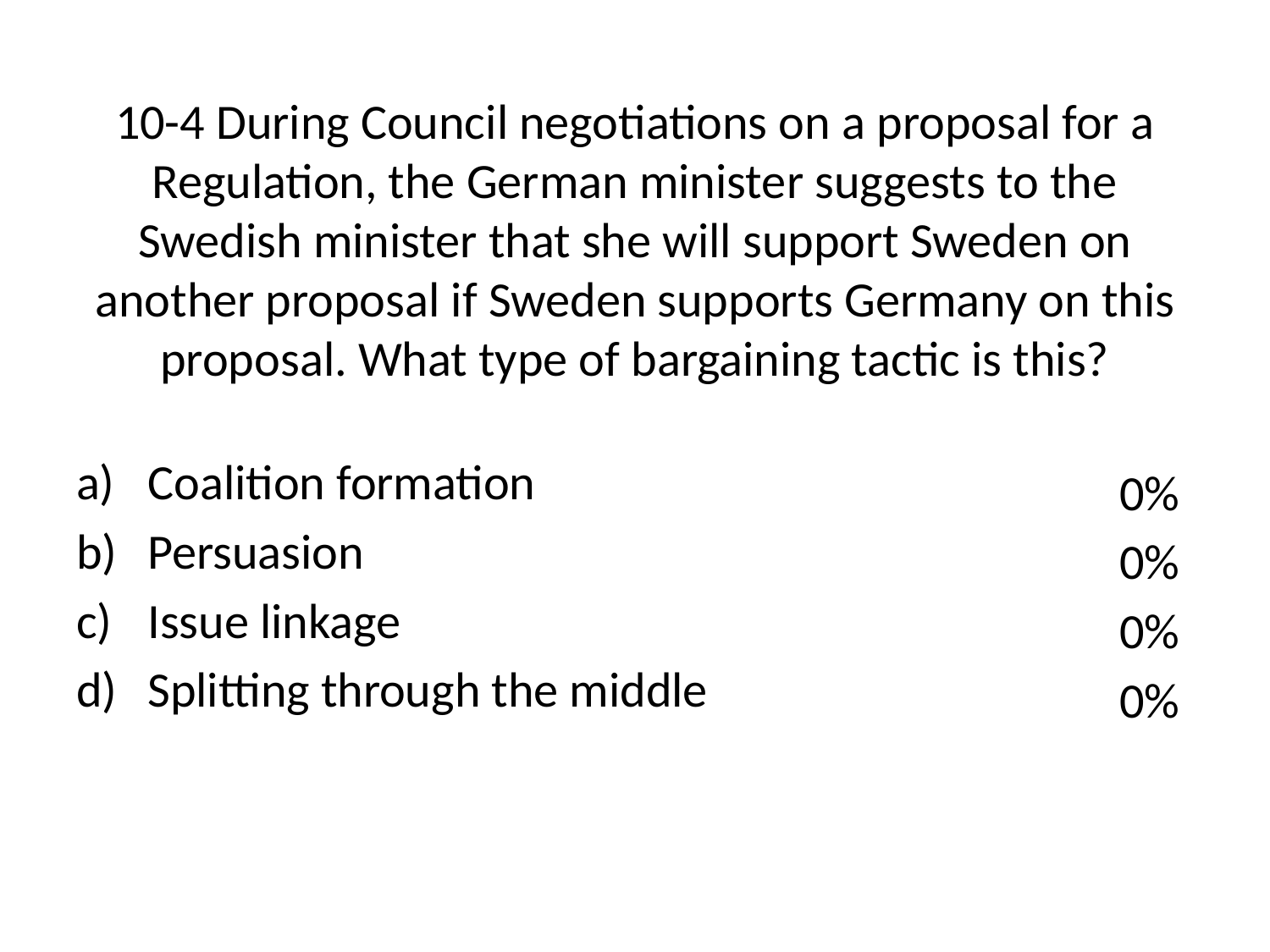

# 10-4 During Council negotiations on a proposal for a Regulation, the German minister suggests to the Swedish minister that she will support Sweden on another proposal if Sweden supports Germany on this proposal. What type of bargaining tactic is this?
Coalition formation
Persuasion
Issue linkage
Splitting through the middle
0%
0%
0%
0%